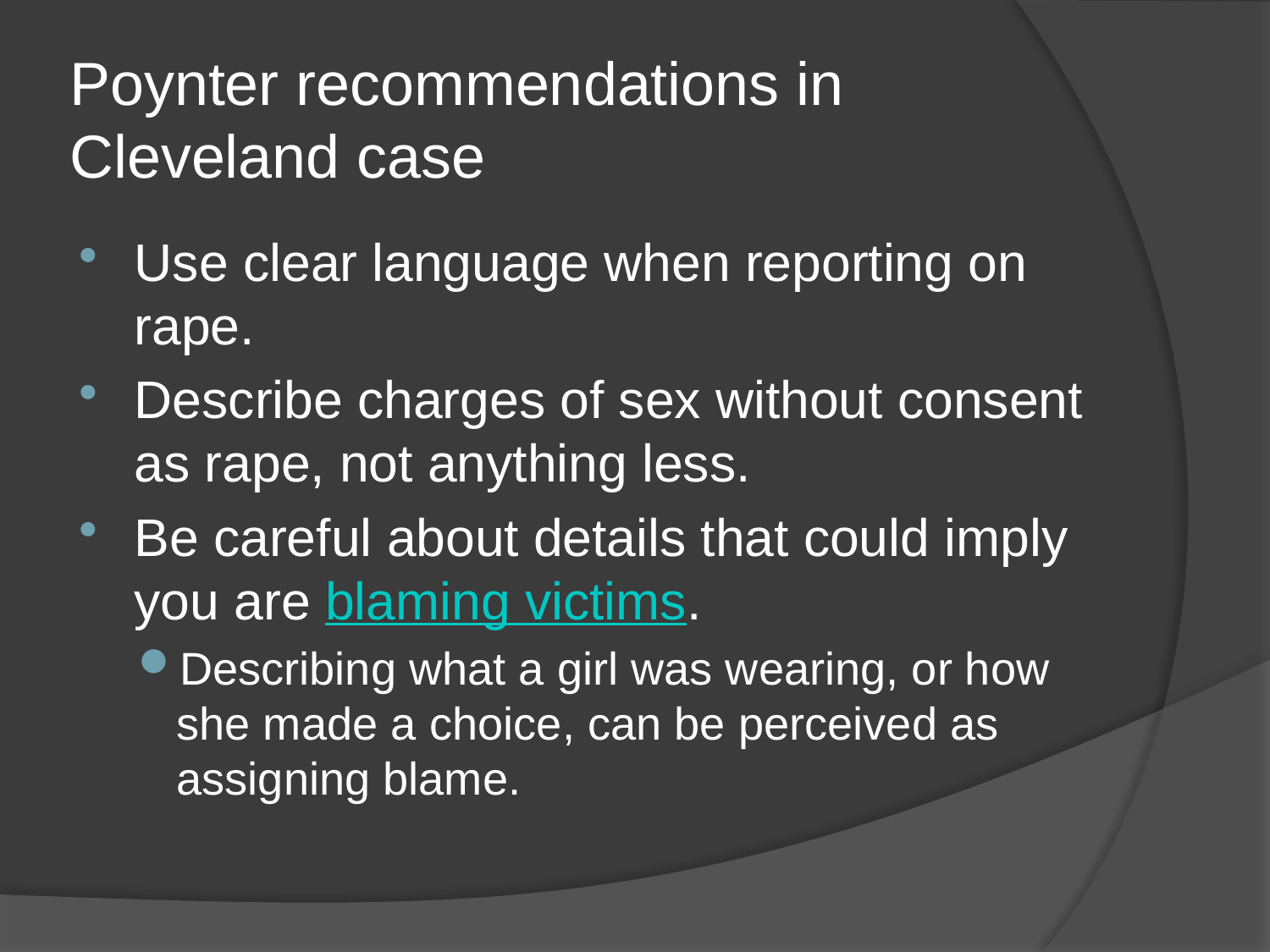

# Poynter recommendations in Cleveland case
Use clear language when reporting on rape.
Describe charges of sex without consent as rape, not anything less.
Be careful about details that could imply you are blaming victims.
Describing what a girl was wearing, or how she made a choice, can be perceived as assigning blame.